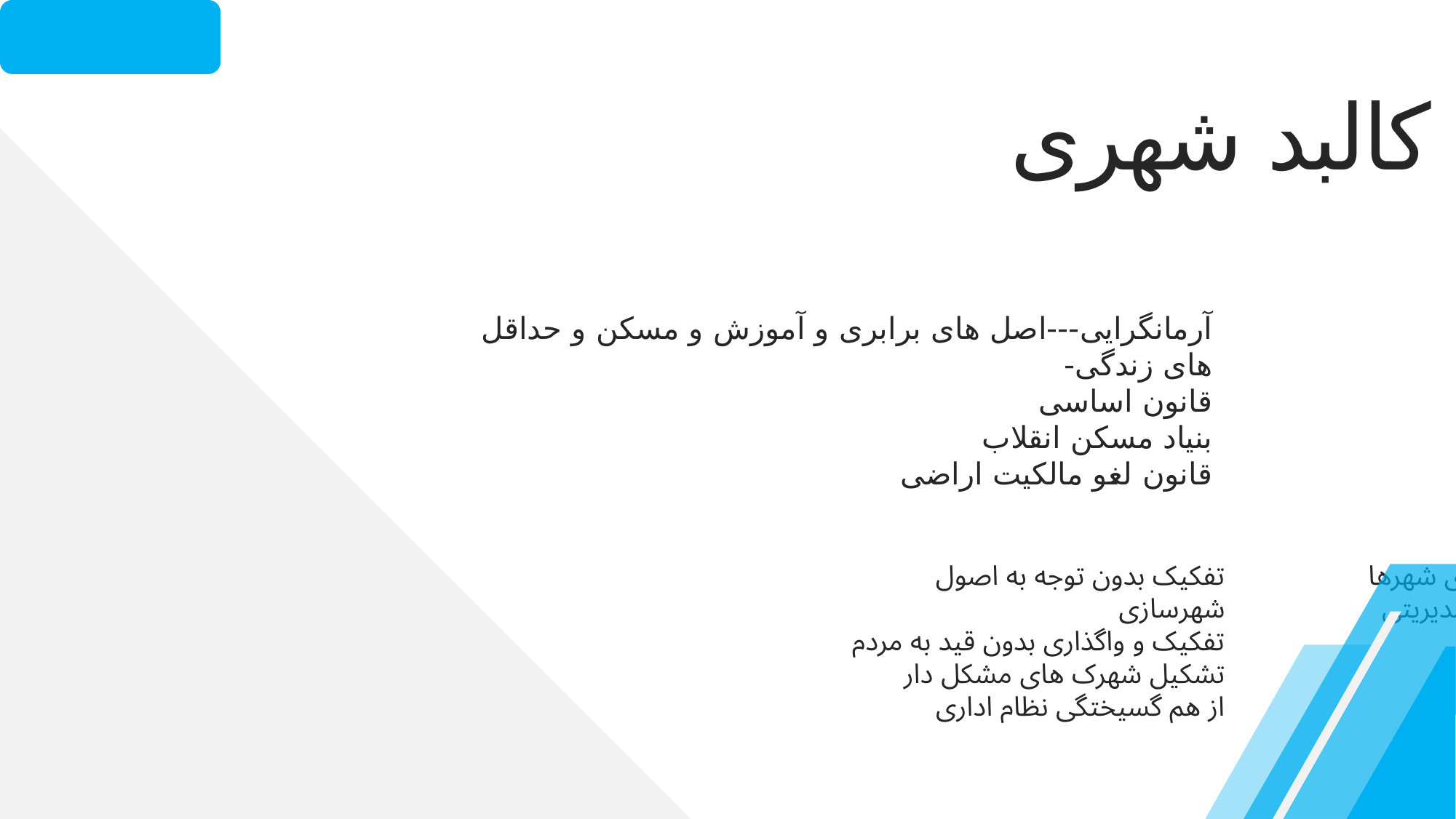

02
کالبد شهری

آرمانگرایی---اصل های برابری و آموزش و مسکن و حداقل های زندگی-
قانون اساسی
بنیاد مسکن انقلاب
قانون لغو مالکیت اراضی
تفکیک بدون توجه به اصول شهرسازی
تفکیک و واگذاری بدون قید به مردم
تشکیل شهرک های مشکل دار
از هم گسیختگی نظام اداری
فروپاشی نظام کالبدی شهرها
تداخل کار ارگانهای مدیریتی